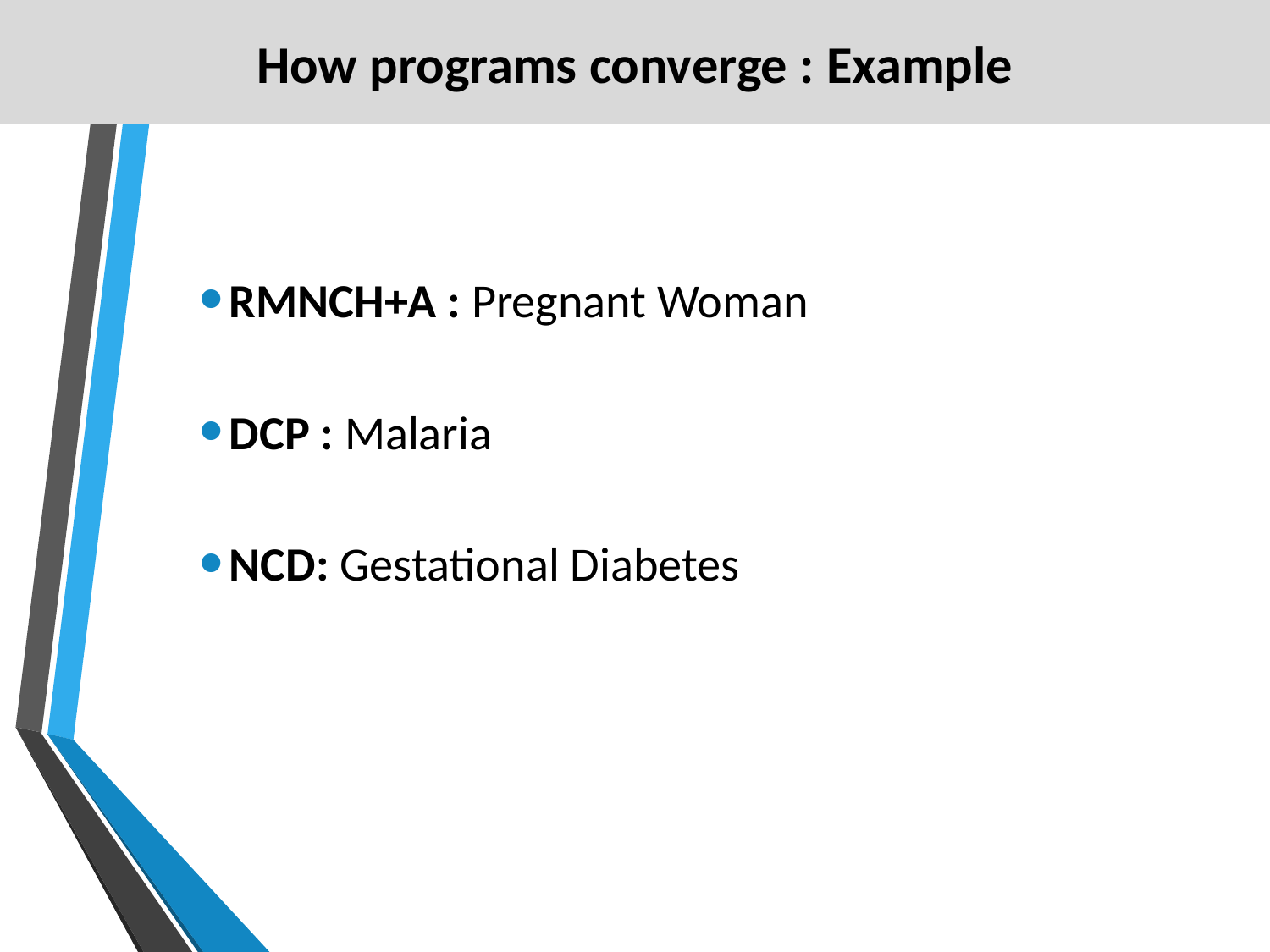

How programs converge : Example
RMNCH+A : Pregnant Woman
DCP : Malaria
NCD: Gestational Diabetes